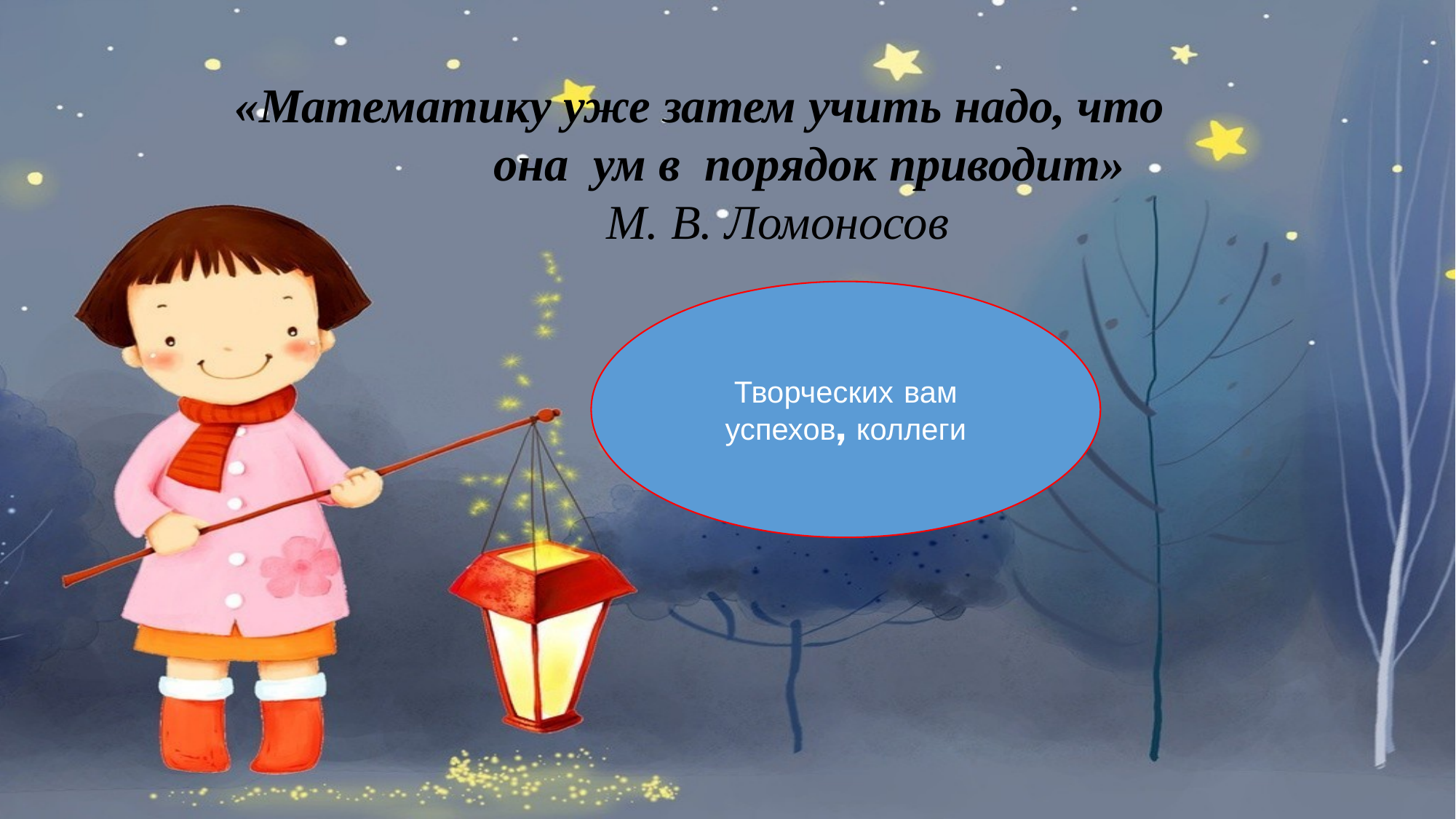

«Математику уже затем учить надо, что она  ум в  порядок приводит»
М. В. Ломоносов
Творческих вам успехов, коллеги